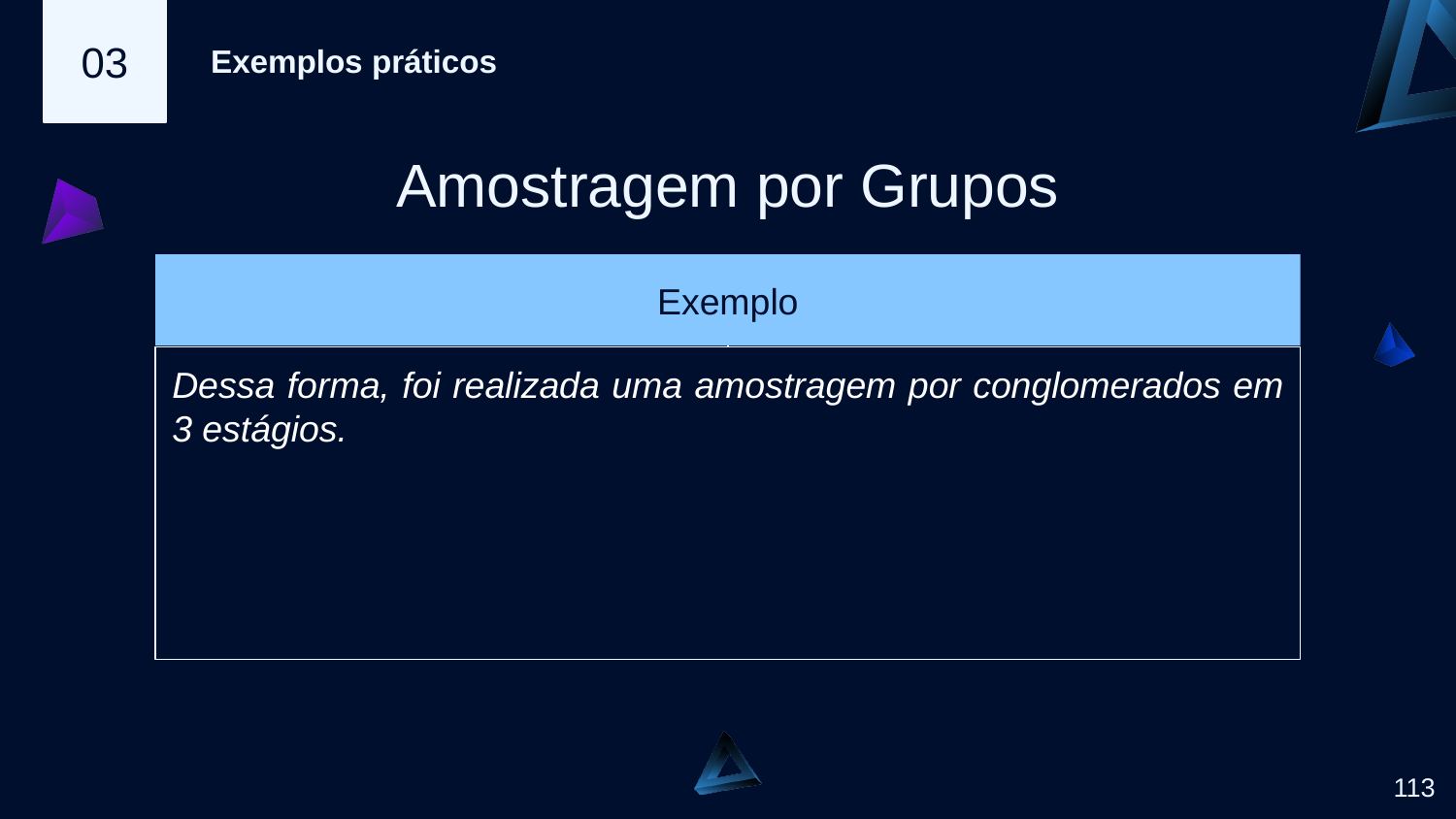

03
Exemplos práticos
Amostragem por Grupos
# Exemplo
Dessa forma, foi realizada uma amostragem por conglomerados em 3 estágios.
113